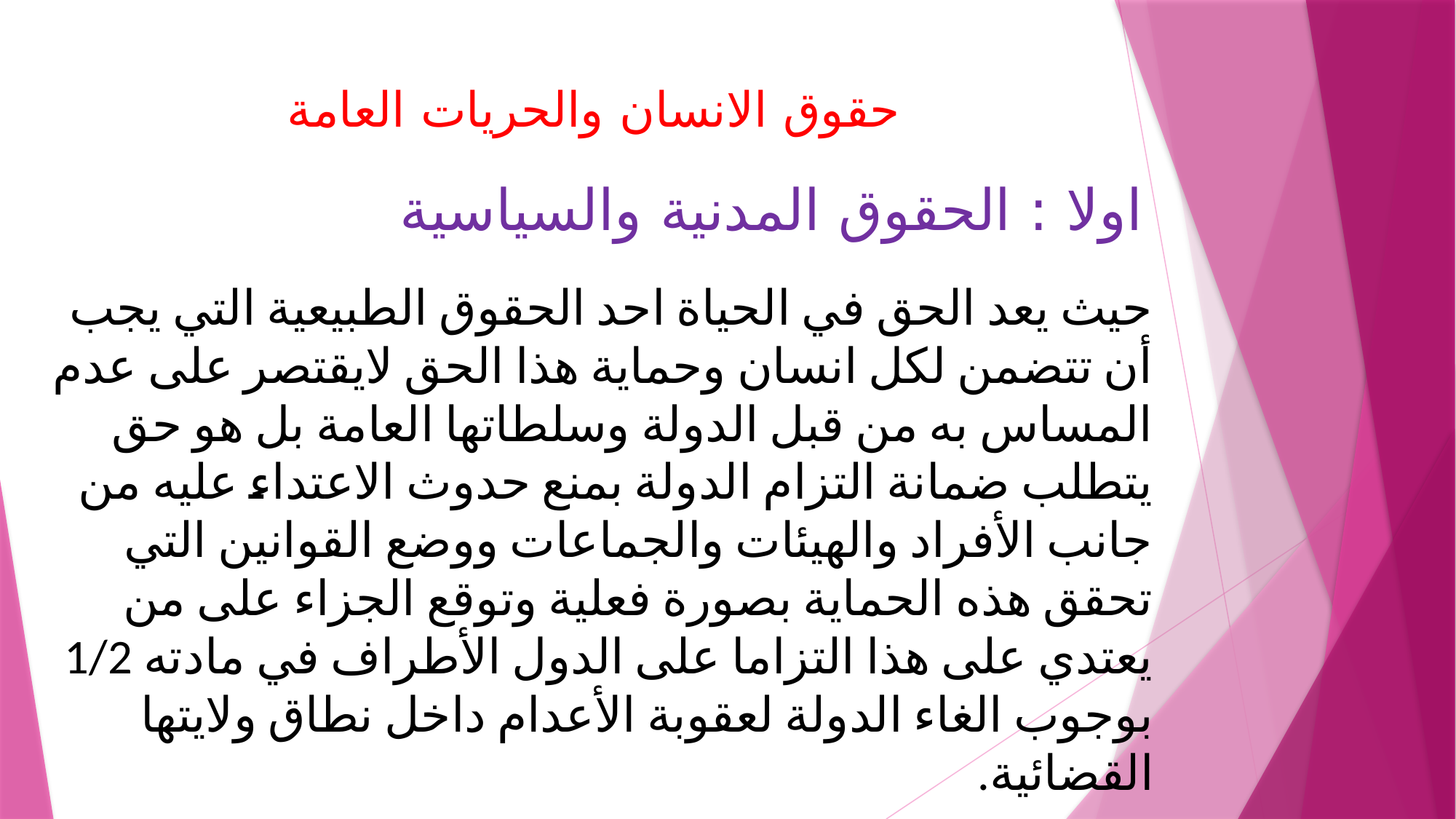

# حقوق الانسان والحريات العامة
اولا : الحقوق المدنية والسياسية

حيث يعد الحق في الحياة احد الحقوق الطبيعية التي يجب أن تتضمن لكل انسان وحماية هذا الحق لايقتصر على عدم المساس به من قبل الدولة وسلطاتها العامة بل هو حق يتطلب ضمانة التزام الدولة بمنع حدوث الاعتداء عليه من جانب الأفراد والهيئات والجماعات ووضع القوانين التي تحقق هذه الحماية بصورة فعلية وتوقع الجزاء على من يعتدي على هذا التزاما على الدول الأطراف في مادته 1/2 بوجوب الغاء الدولة لعقوبة الأعدام داخل نطاق ولايتها القضائية.